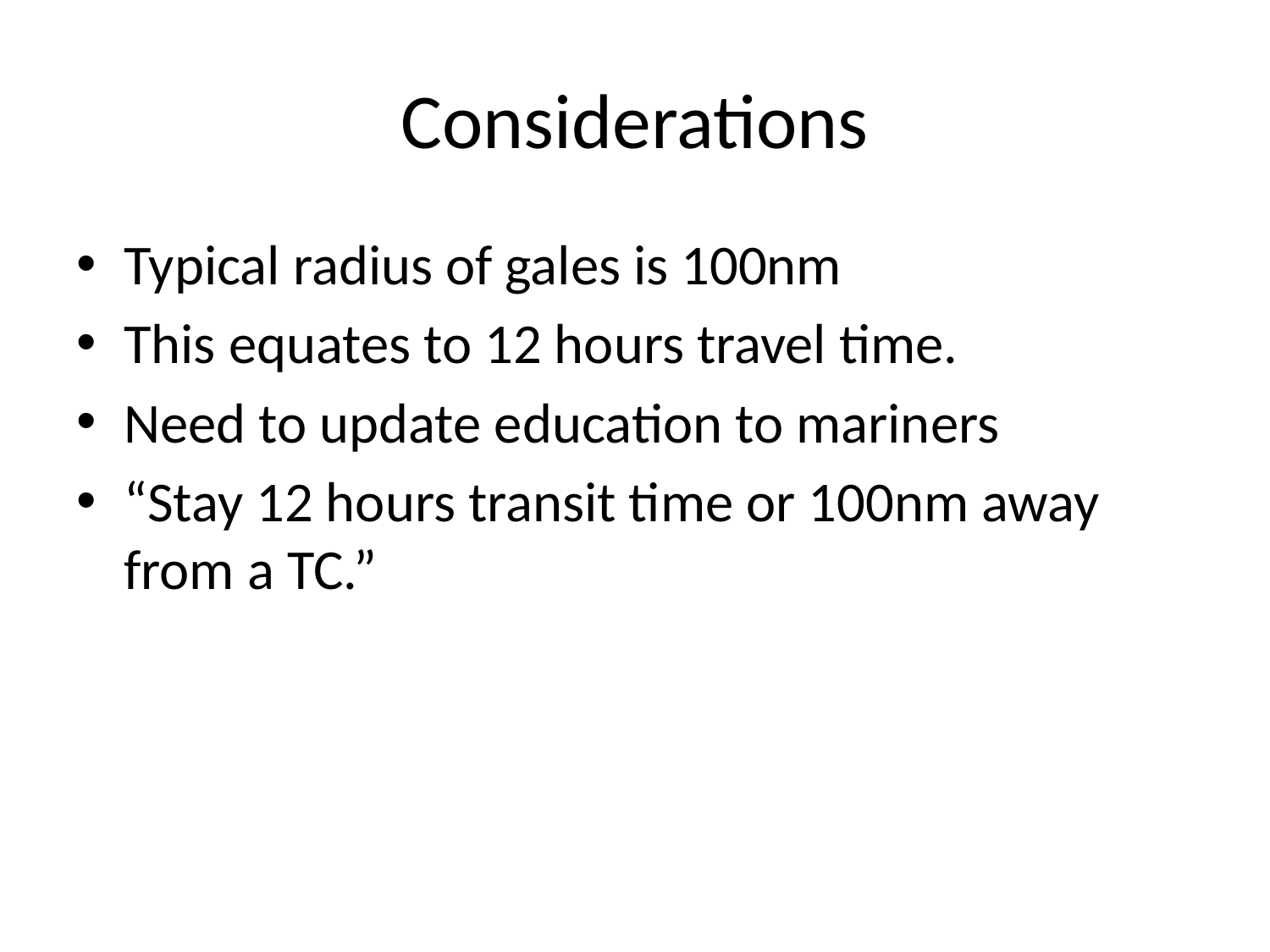

# Considerations
Typical radius of gales is 100nm
This equates to 12 hours travel time.
Need to update education to mariners
“Stay 12 hours transit time or 100nm away from a TC.”